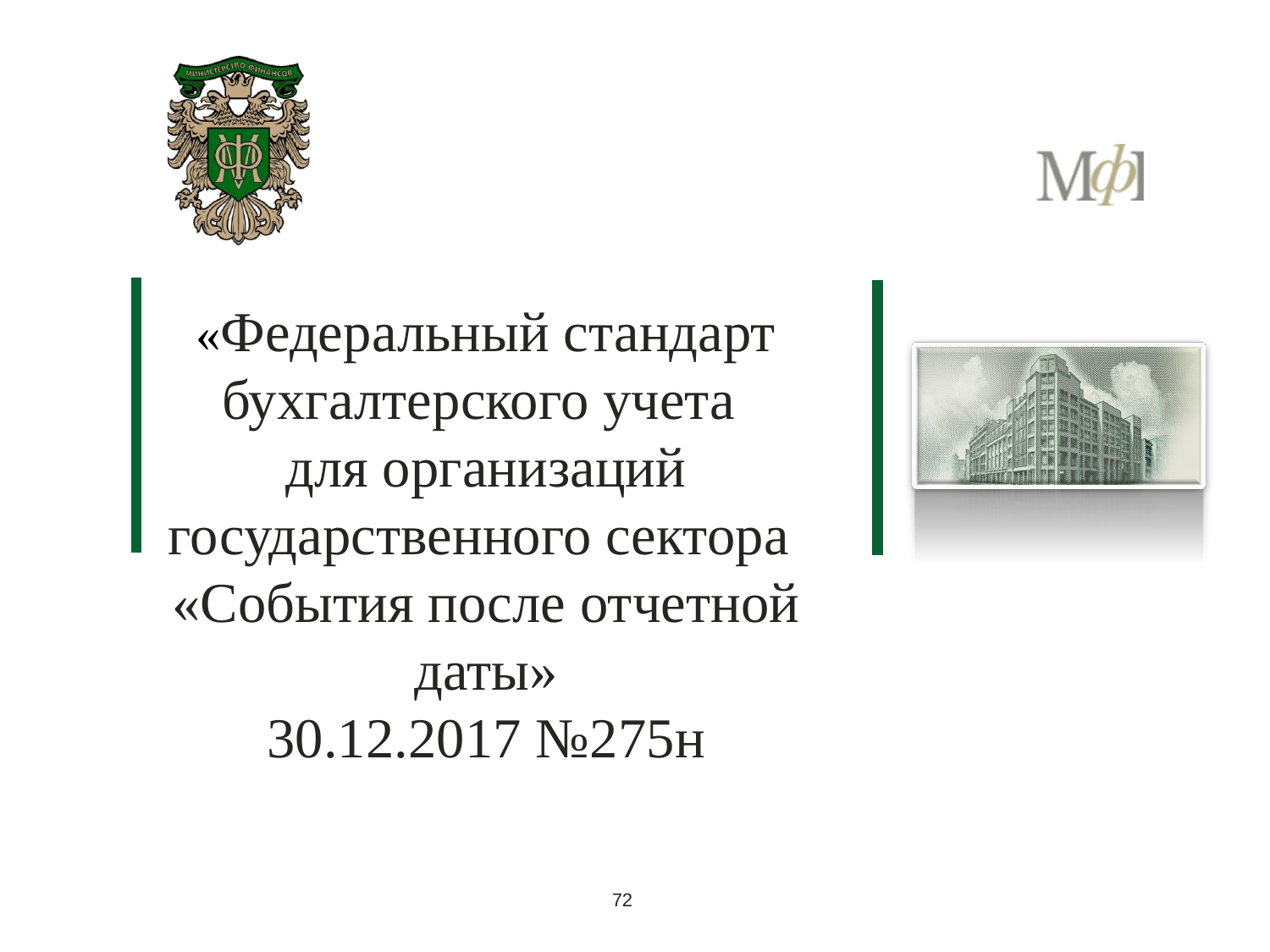

# «Федеральный стандарт бухгалтерского учета для организаций государственного сектора «События после отчетной даты» 30.12.2017 №275н

72